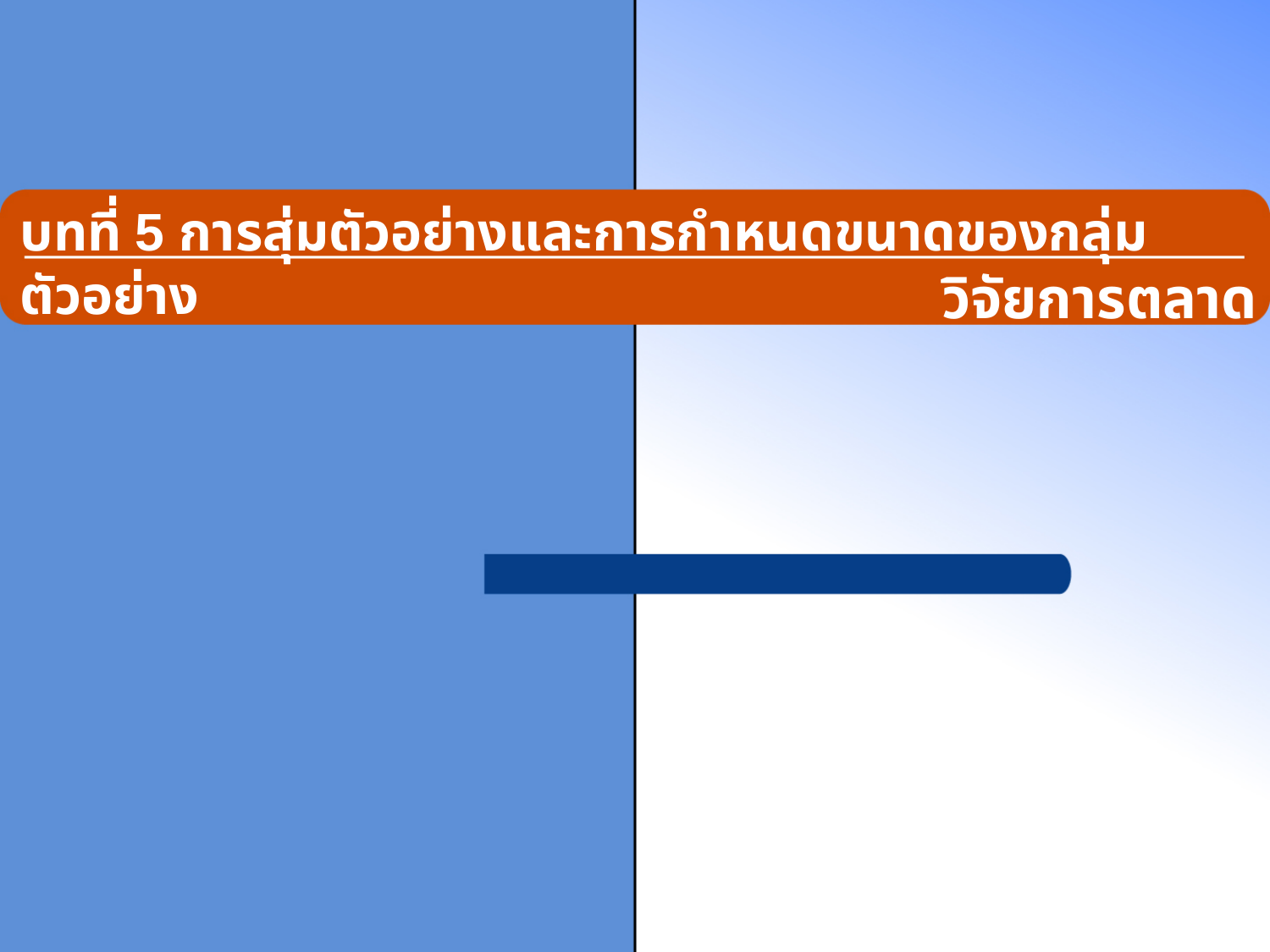

บทที่ 5 การสุ่มตัวอย่างและการกำหนดขนาดของกลุ่มตัวอย่าง
วิจัยการตลาด